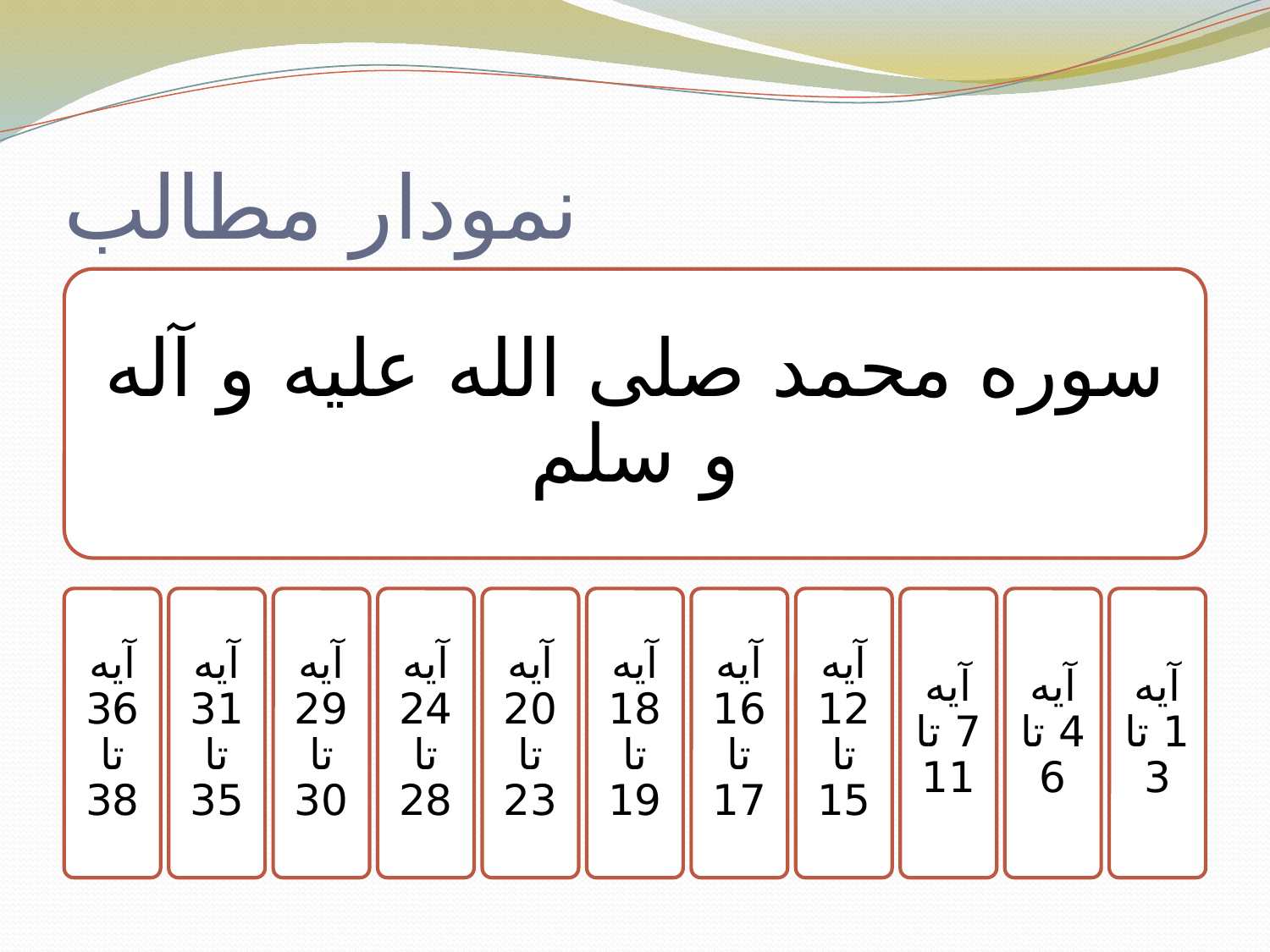

# نمودار مطالب
سوره محمد صلی الله علیه و آله و سلم
آیه 36 تا 38
آیه 31 تا 35
آیه 29 تا 30
آیه 24 تا 28
آیه 20 تا 23
آیه 18 تا 19
آیه 16 تا 17
آیه 12 تا 15
آیه 7 تا 11
آیه 4 تا 6
آیه 1 تا 3